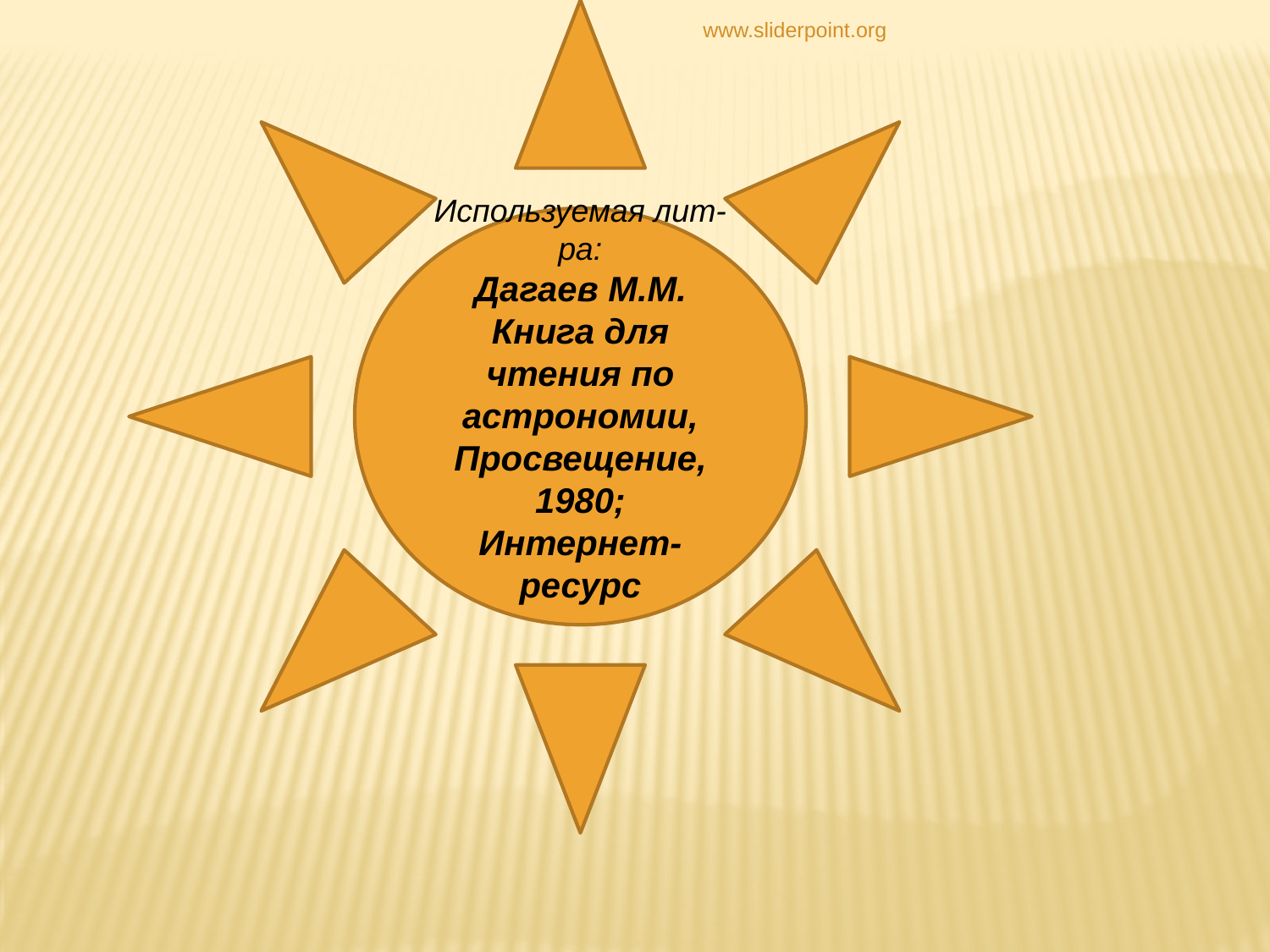

Используемая лит-ра:
Дагаев М.М. Книга для чтения по астрономии, Просвещение,
1980;
Интернет-ресурс

www.sliderpoint.org